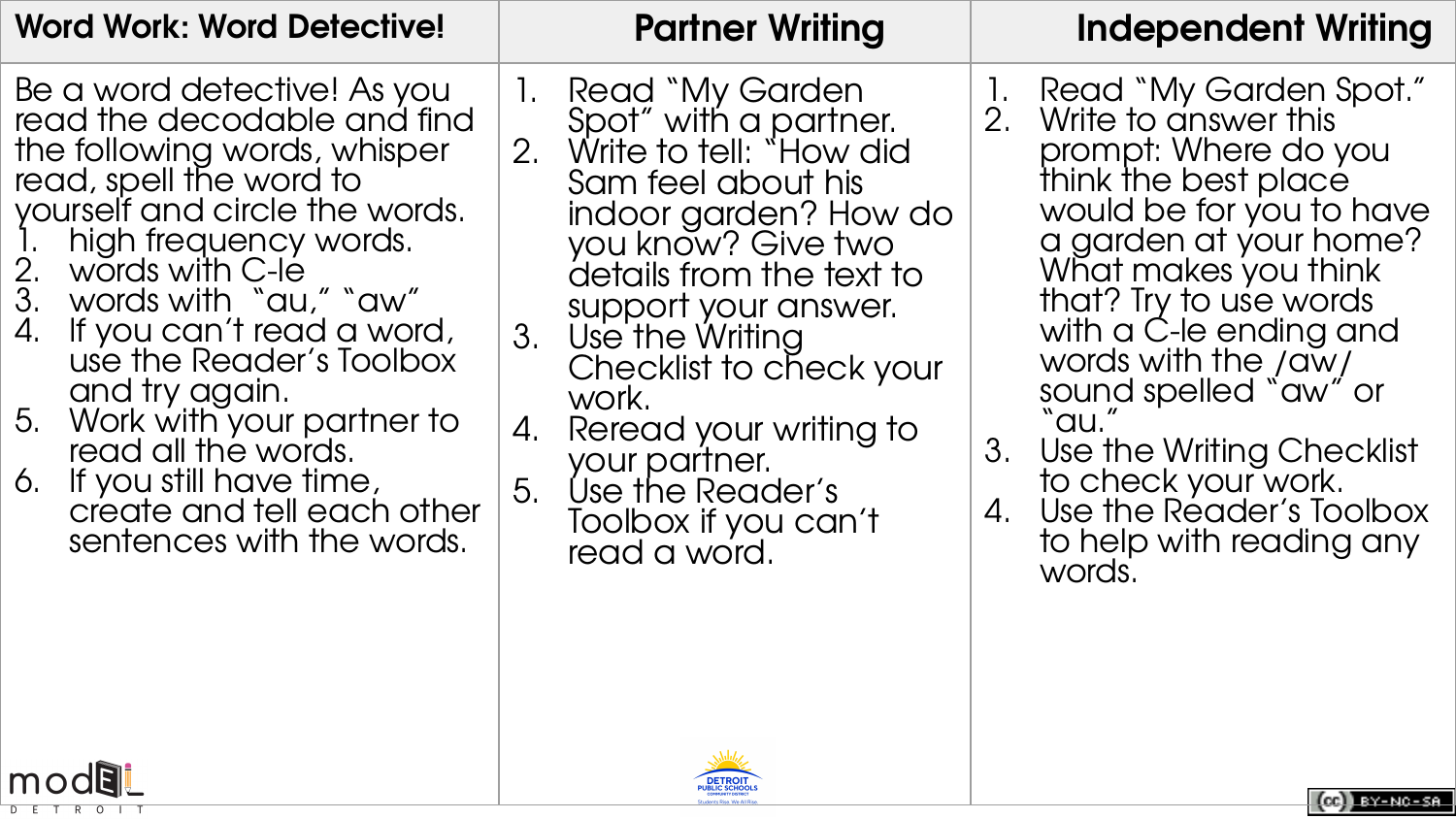

| Word Work: Word Detective! | Partner Writing | Independent Writing |
| --- | --- | --- |
| Be a word detective! As you read the decodable and find the following words, whisper read, spell the word to yourself and circle the words. high frequency words. words with C-le words with “au,” “aw” If you can’t read a word, use the Reader’s Toolbox and try again. Work with your partner to read all the words. If you still have time, create and tell each other sentences with the words. | Read “My Garden Spot” with a partner. Write to tell: “How did Sam feel about his indoor garden? How do you know? Give two details from the text to support your answer. Use the Writing Checklist to check your work. Reread your writing to your partner. Use the Reader’s Toolbox if you can’t read a word. | Read “My Garden Spot.” Write to answer this prompt: Where do you think the best place would be for you to have a garden at your home? What makes you think that? Try to use words with a C-le ending and words with the /aw/ sound spelled “aw” or “au.” Use the Writing Checklist to check your work. Use the Reader’s Toolbox to help with reading any words. |